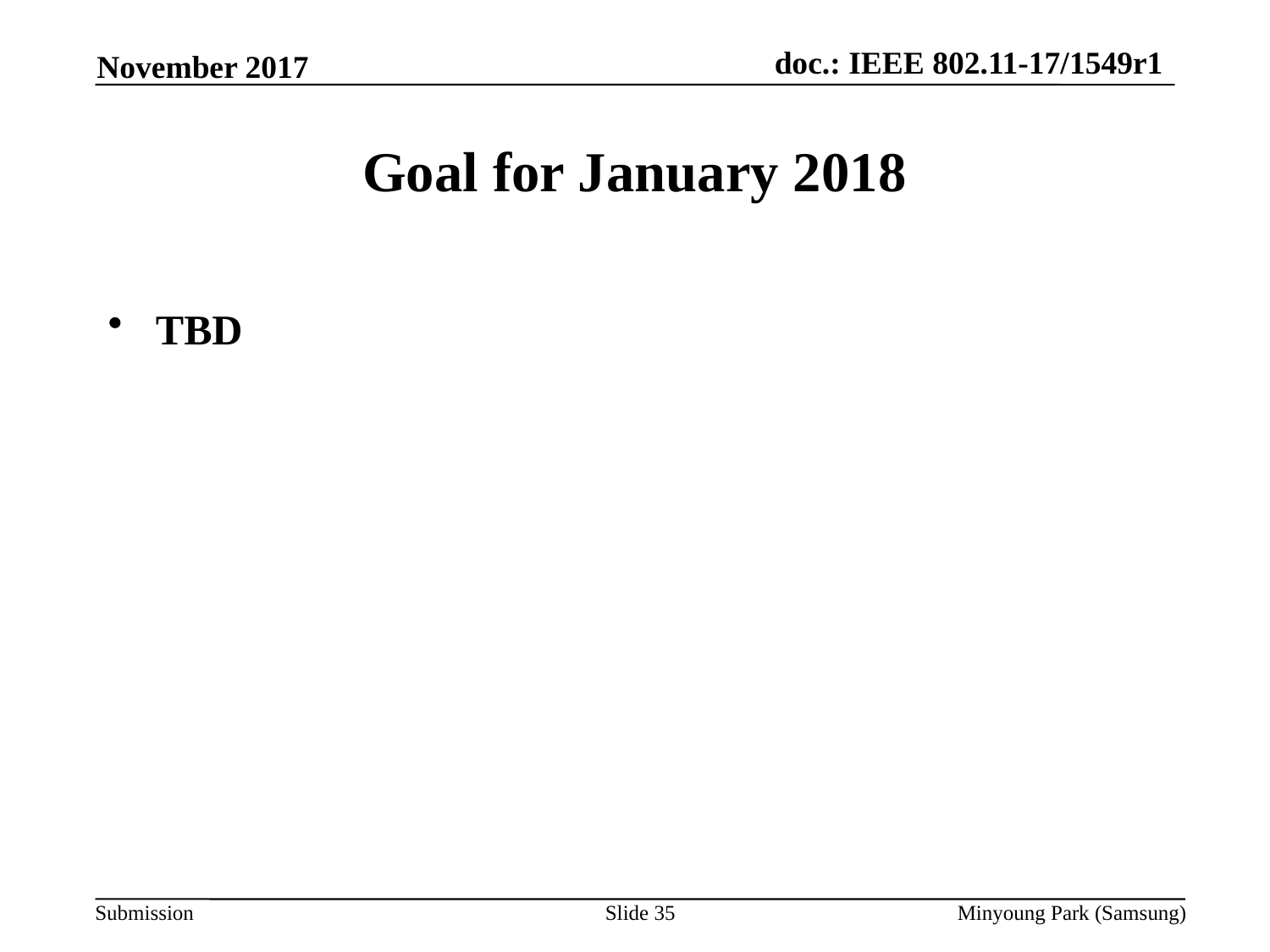

November 2017
# Goal for January 2018
TBD

Slide 35
Minyoung Park (Samsung)